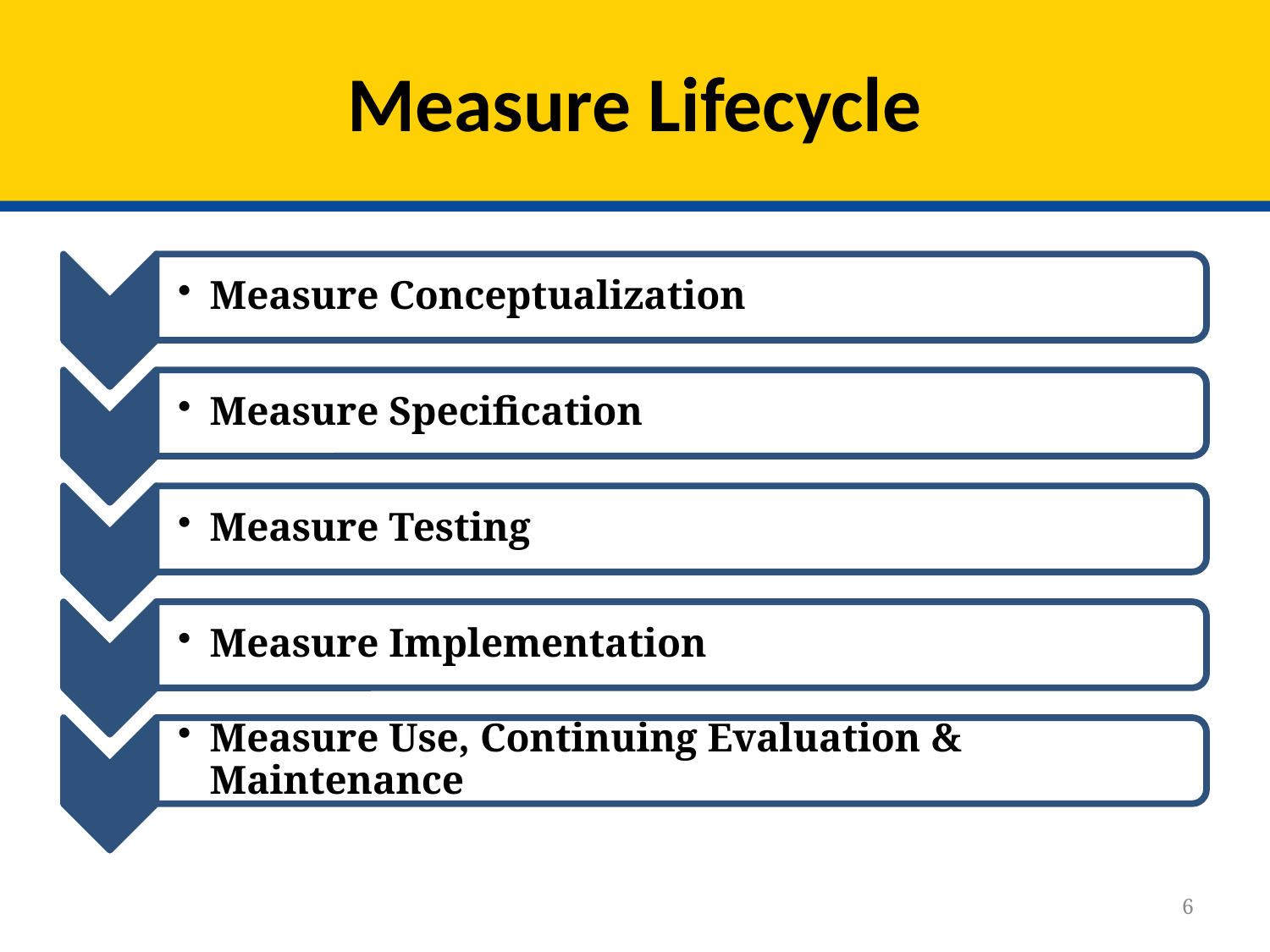

# Measure Lifecycle

Measure Conceptualization

Measure Specification

Measure Testing

Measure Implementation

Measure Use, Continuing Evaluation & Maintenance
6